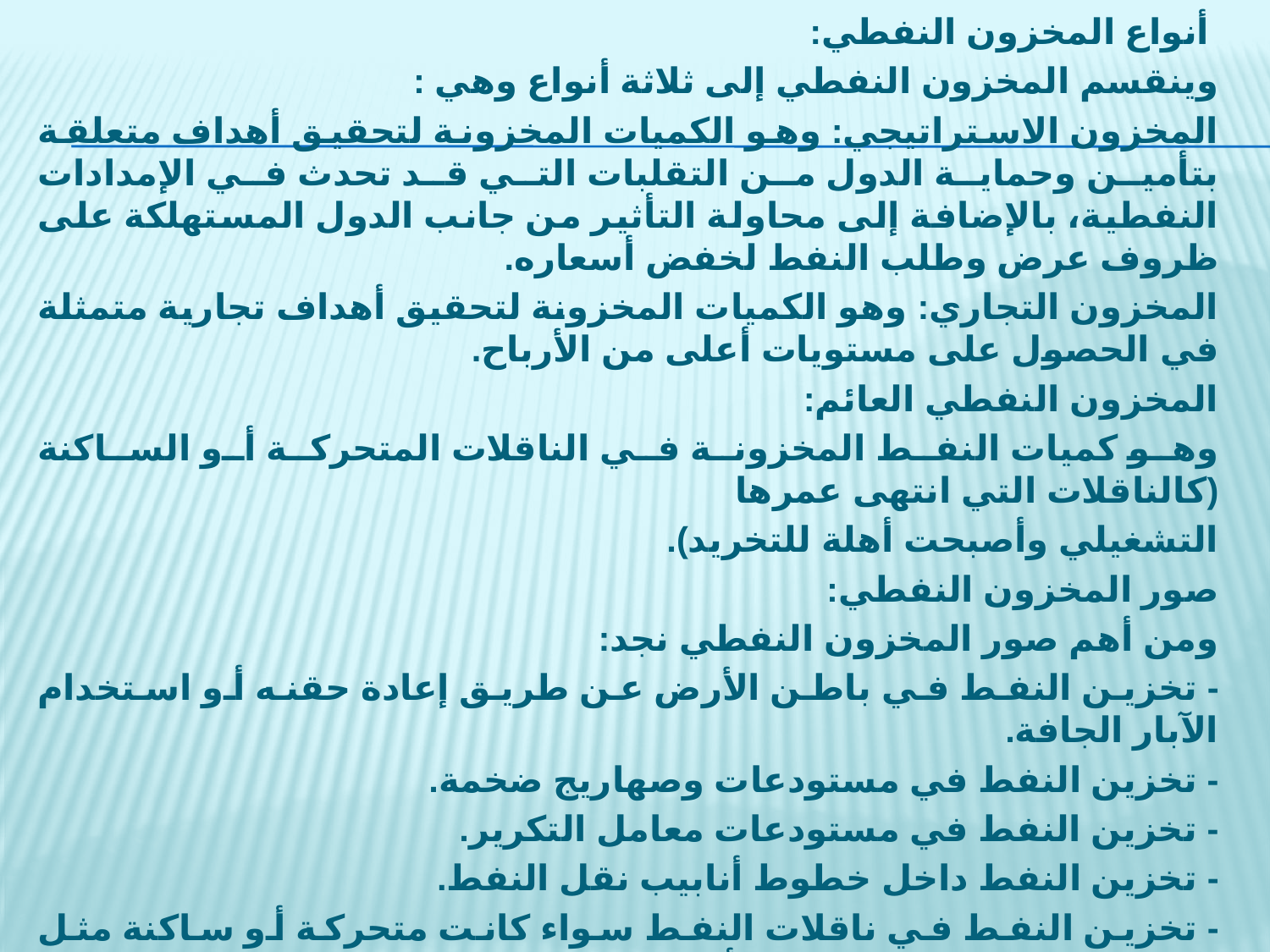

أنواع المخزون النفطي:
وينقسم المخزون النفطي إلى ثلاثة أنواع وهي :
المخزون الاستراتيجي: وهو الكميات المخزونة لتحقيق أهداف متعلقة بتأمين وحماية الدول من التقلبات التي قد تحدث في الإمدادات النفطية، بالإضافة إلى محاولة التأثير من جانب الدول المستهلكة على ظروف عرض وطلب النفط لخفض أسعاره.
المخزون التجاري: وهو الكميات المخزونة لتحقيق أهداف تجارية متمثلة في الحصول على مستويات أعلى من الأرباح.
المخزون النفطي العائم:
وهو كميات النفط المخزونة في الناقلات المتحركة أو الساكنة (كالناقلات التي انتهى عمرها
التشغيلي وأصبحت أهلة للتخريد).
صور المخزون النفطي:
ومن أهم صور المخزون النفطي نجد:
- تخزين النفط في باطن الأرض عن طريق إعادة حقنه أو استخدام الآبار الجافة.
- تخزين النفط في مستودعات وصهاريج ضخمة.
- تخزين النفط في مستودعات معامل التكرير.
- تخزين النفط داخل خطوط أنابيب نقل النفط.
- تخزين النفط في ناقلات النفط سواء كانت متحركة أو ساكنة مثل الناقلات التي انتهى عمرها وأصبحت مؤهلة للتخزين (المخزون العائم) .